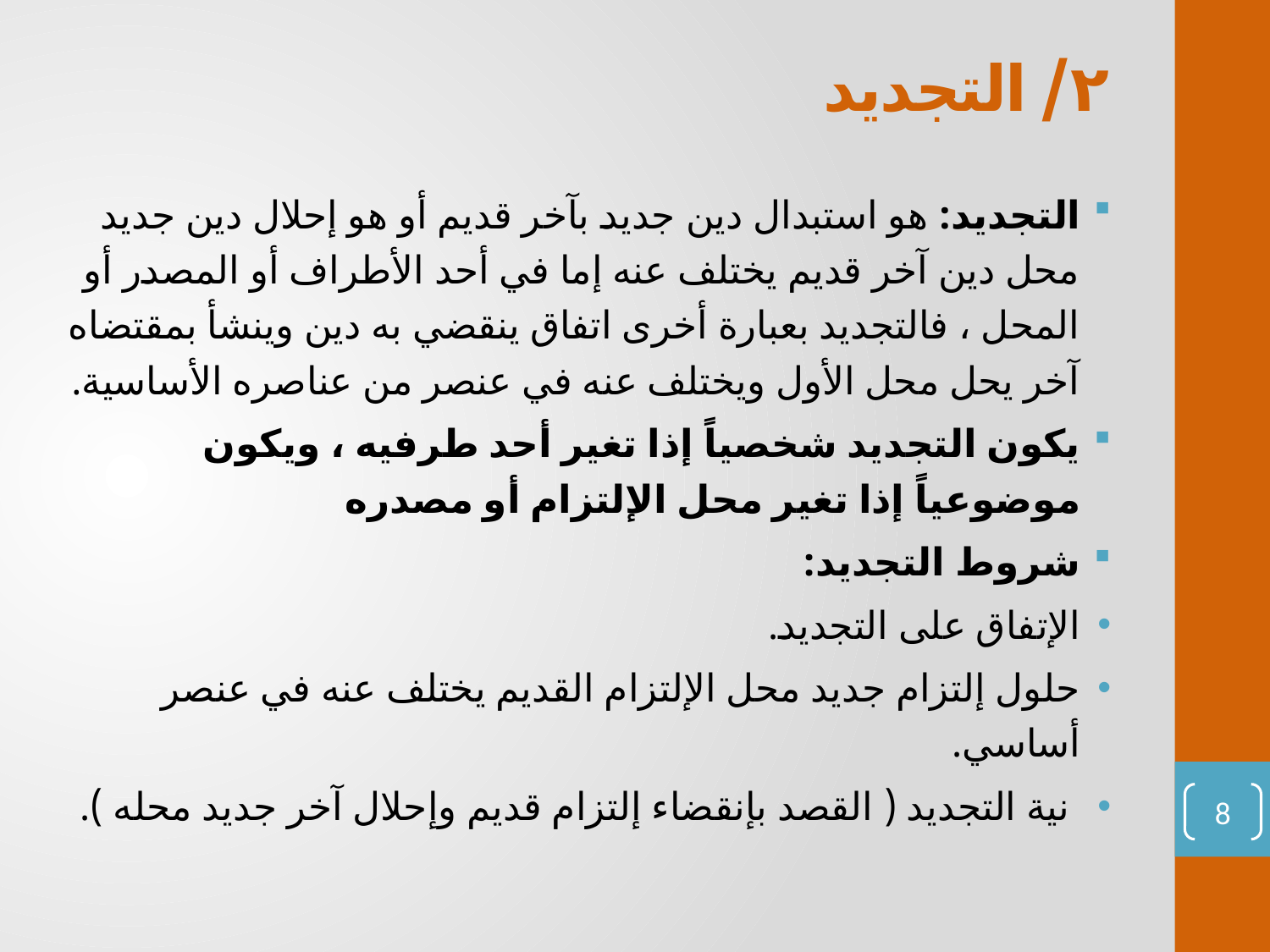

# ٢/ التجديد
التجديد: هو استبدال دين جديد بآخر قديم أو هو إحلال دين جديد محل دين آخر قديم يختلف عنه إما في أحد الأطراف أو المصدر أو المحل ، فالتجديد بعبارة أخرى اتفاق ينقضي به دين وينشأ بمقتضاه آخر يحل محل الأول ويختلف عنه في عنصر من عناصره الأساسية.
يكون التجديد شخصياً إذا تغير أحد طرفيه ، ويكون موضوعياً إذا تغير محل الإلتزام أو مصدره
شروط التجديد:
الإتفاق على التجديد.
حلول إلتزام جديد محل الإلتزام القديم يختلف عنه في عنصر أساسي.
 نية التجديد ( القصد بإنقضاء إلتزام قديم وإحلال آخر جديد محله ).
8